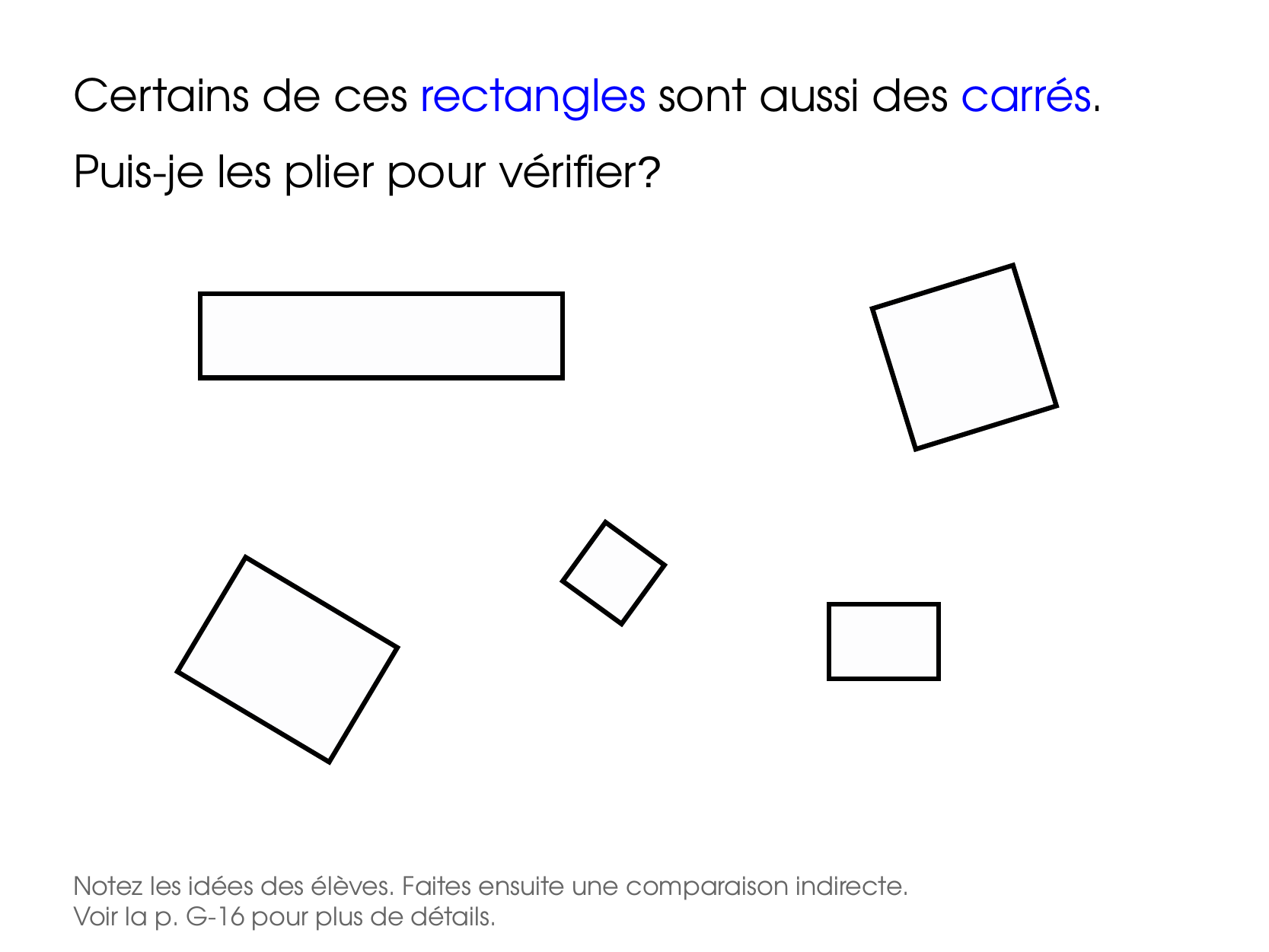

Certains de ces rectangles sont aussi des carrés.
Puis-je les plier pour vérifier?

Notez les idées des élèves. Faites ensuite une comparaison indirecte. Voir la p. G-16 pour plus de détails.